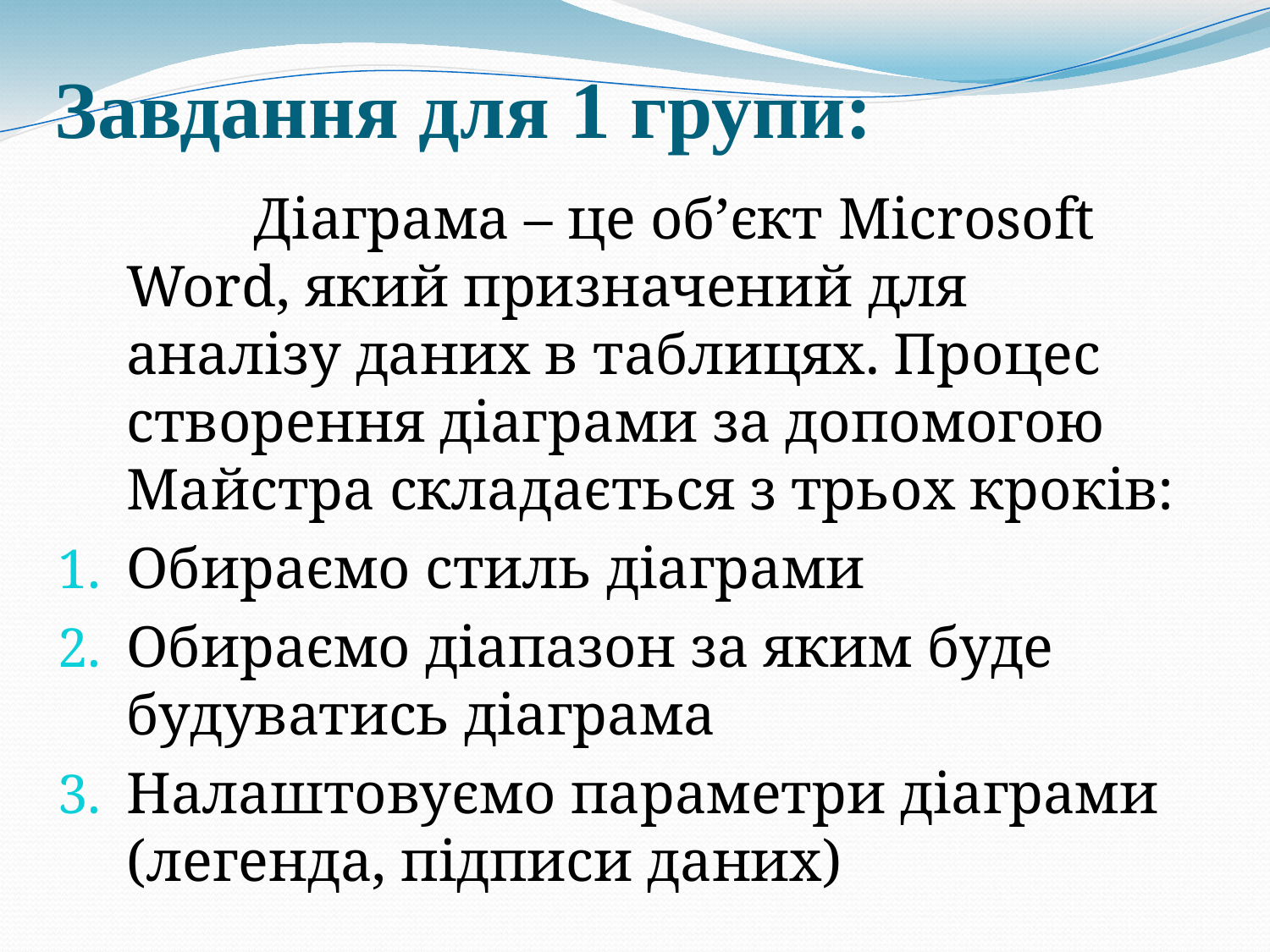

# Завдання для 1 групи:
		Діаграма – це об’єкт Microsoft Word, який призначений для аналізу даних в таблицях. Процес створення діаграми за допомогою Майстра складається з трьох кроків:
Обираємо стиль діаграми
Обираємо діапазон за яким буде будуватись діаграма
Налаштовуємо параметри діаграми (легенда, підписи даних)